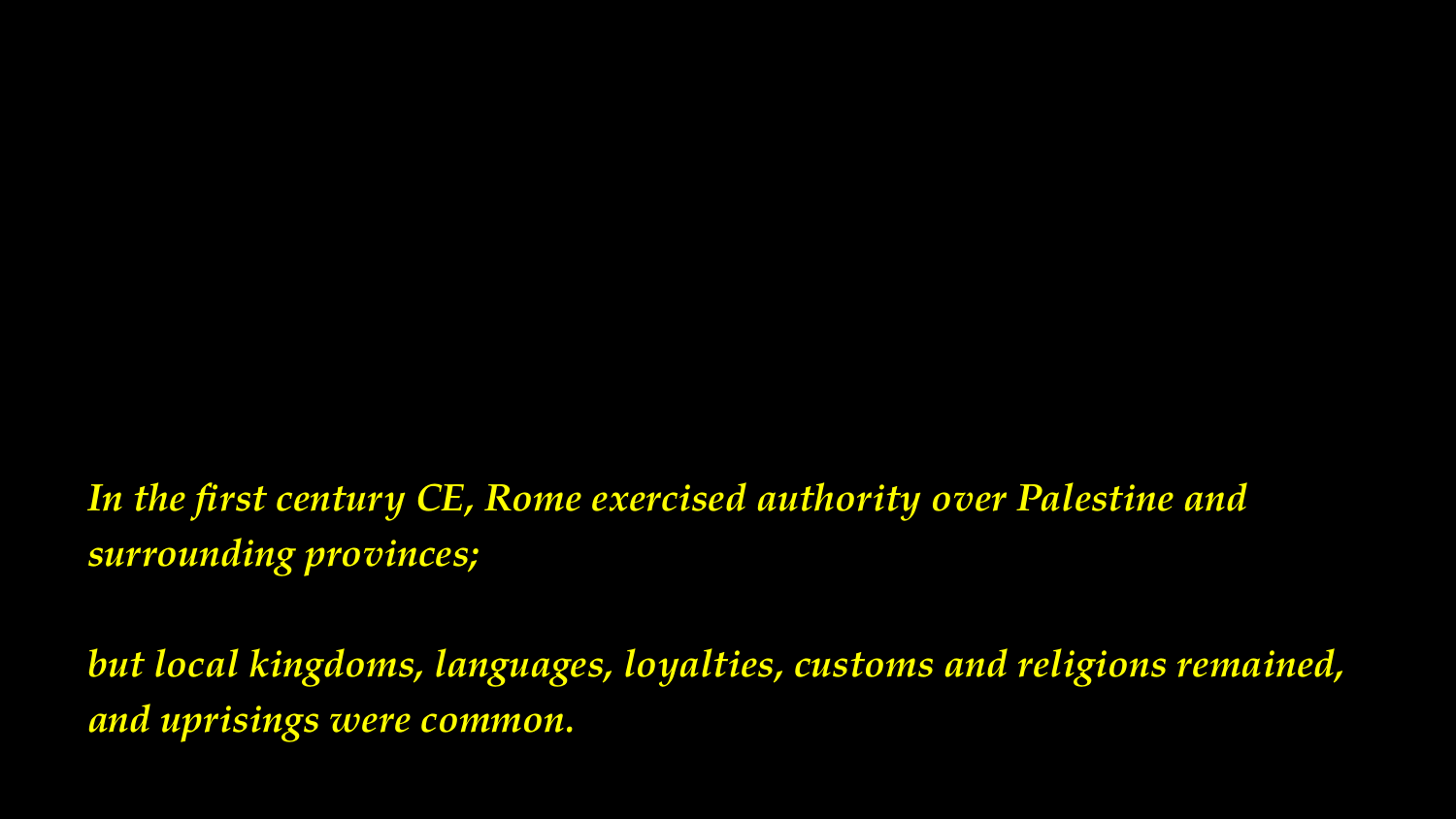

# In the first century CE, Rome exercised authority over Palestine and surrounding provinces; but local kingdoms, languages, loyalties, customs and religions remained, and uprisings were common.